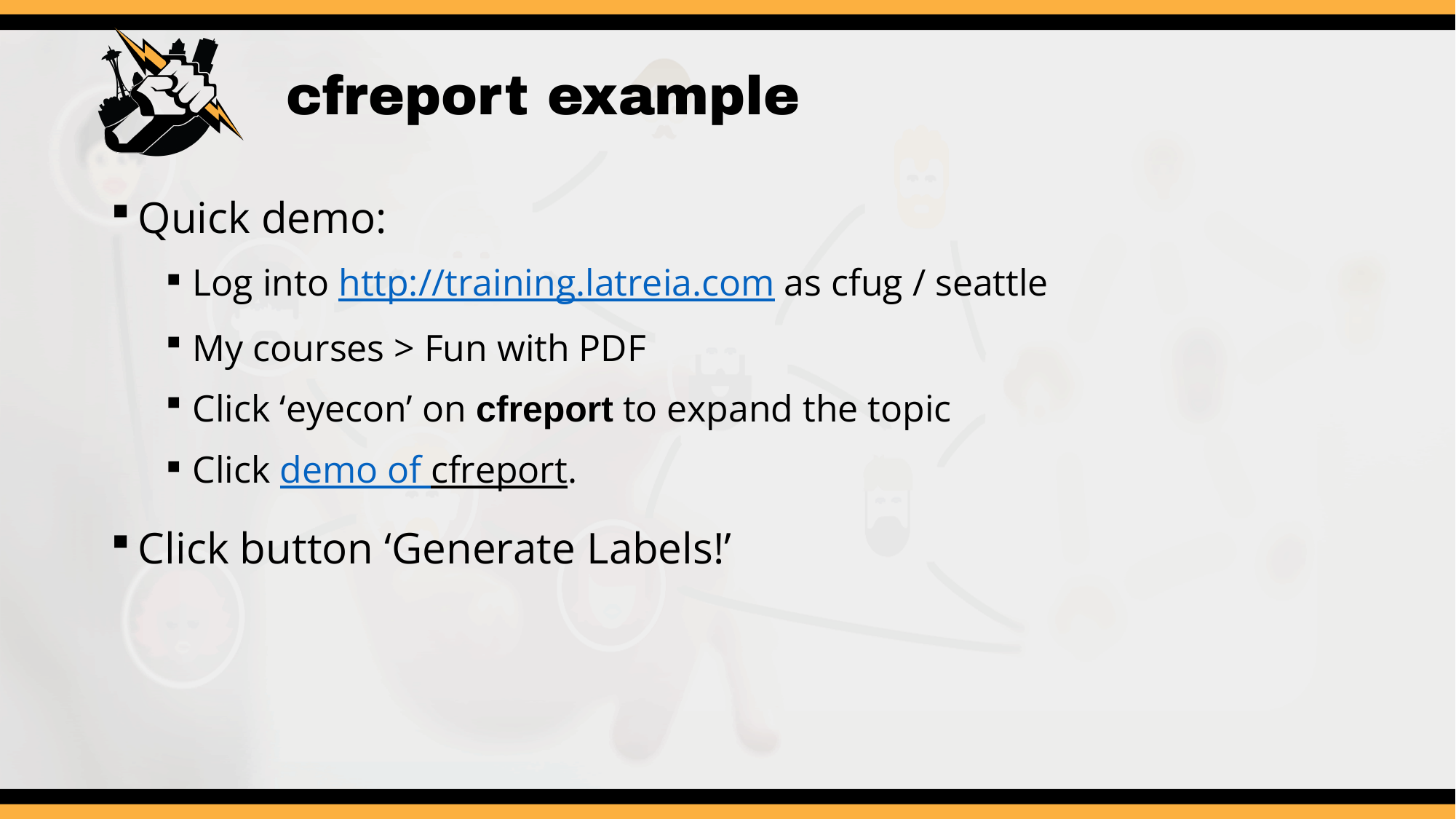

# cfreport example
Quick demo:
Log into http://training.latreia.com as cfug / seattle
My courses > Fun with PDF
Click ‘eyecon’ on cfreport to expand the topic
Click demo of cfreport.
Click button ‘Generate Labels!’